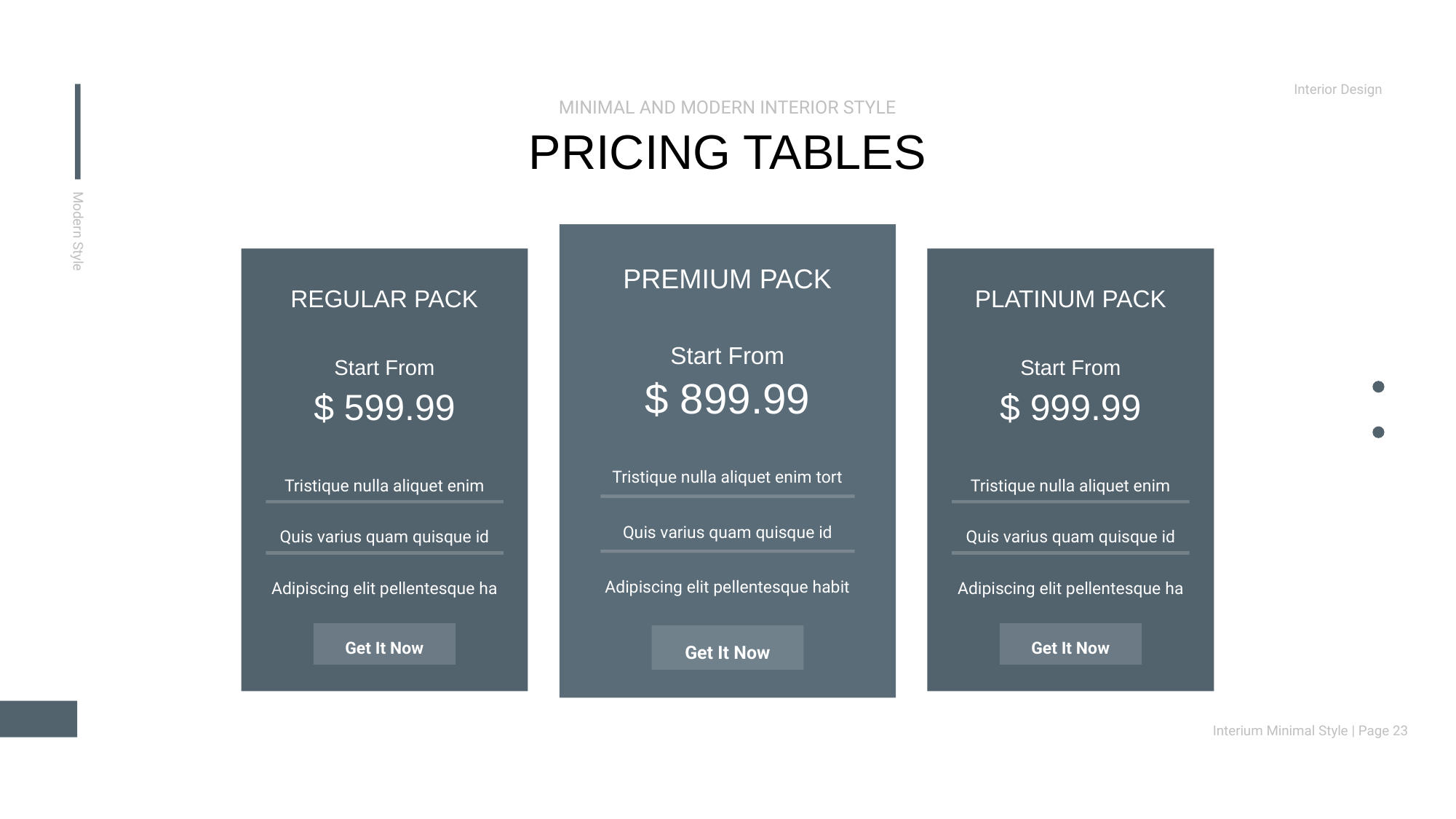

Interior Design

MINIMAL AND MODERN INTERIOR STYLE
PRICING TABLES
Modern Style

PREMIUM PACK
REGULAR PACK
PLATINUM PACK
Start From
Start From
Start From
$ 899.99
$ 599.99
$ 999.99

Tristique nulla aliquet enim tort
Tristique nulla aliquet enim
Tristique nulla aliquet enim
Quis varius quam quisque id
Quis varius quam quisque id
Quis varius quam quisque id
Adipiscing elit pellentesque habit
Adipiscing elit pellentesque ha
Adipiscing elit pellentesque ha
Get It Now
Get It Now

Get It Now

Interium Minimal Style | Page 23